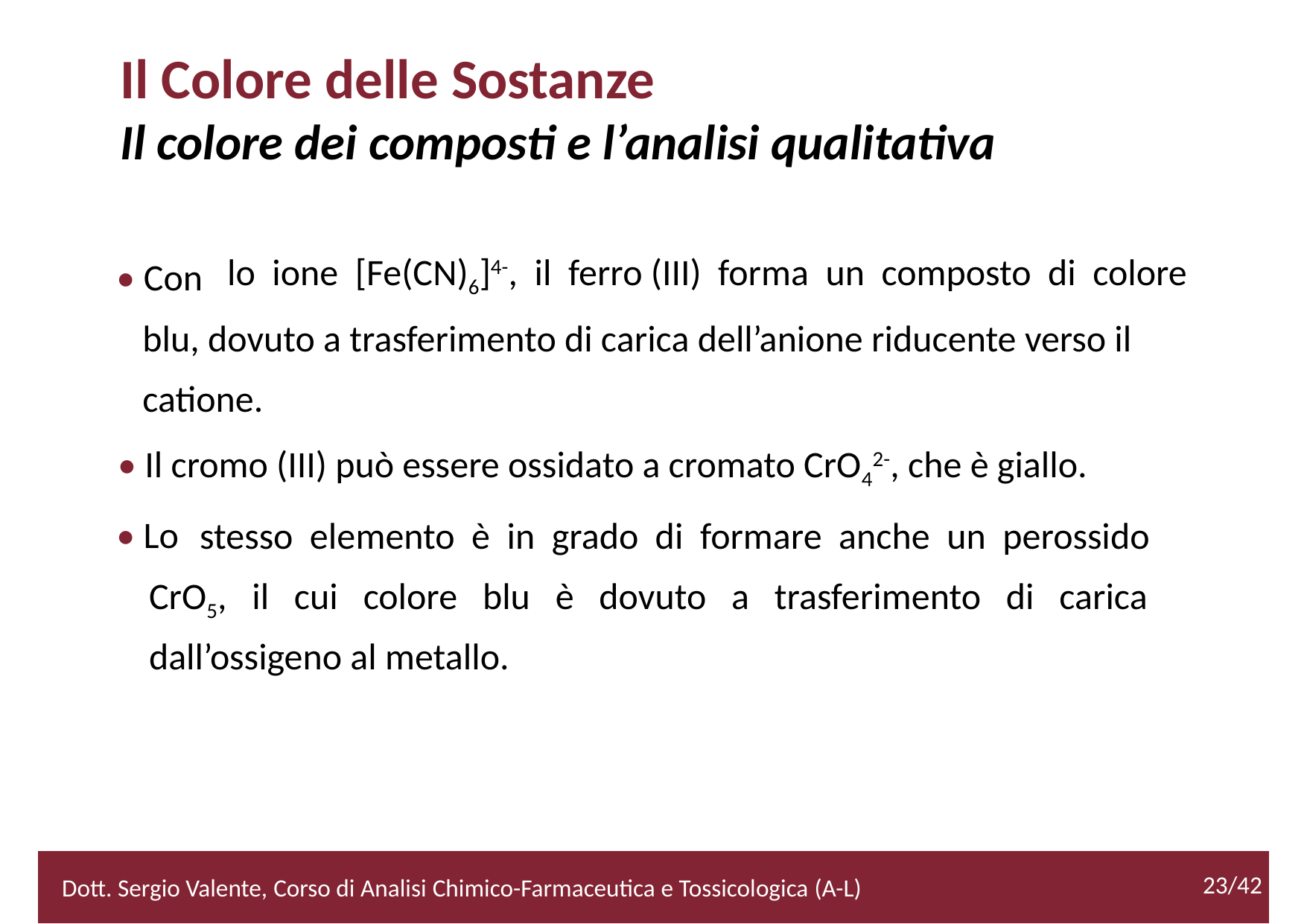

Il Colore delle Sostanze
Il colore dei composti e l’analisi qualitativa
lo  ione  [Fe(CN)6]4-,  il  ferro (III)  forma  un  composto  di  colore
• Con
	blu, dovuto a trasferimento di carica dell’anione riducente verso il

	catione.

• Il cromo (III) può essere ossidato a cromato CrO42-, che è giallo.
• Lo
stesso  elemento  è  in  grado  di  formare  anche  un  perossido
CrO5,   il   cui   colore   blu   è   dovuto   a   trasferimento   di   carica

dall’ossigeno al metallo.
2/52

23/42
Dott. Sergio Valente, Corso di Analisi Chimico-Farmaceutica e Tossicologica (A-L)